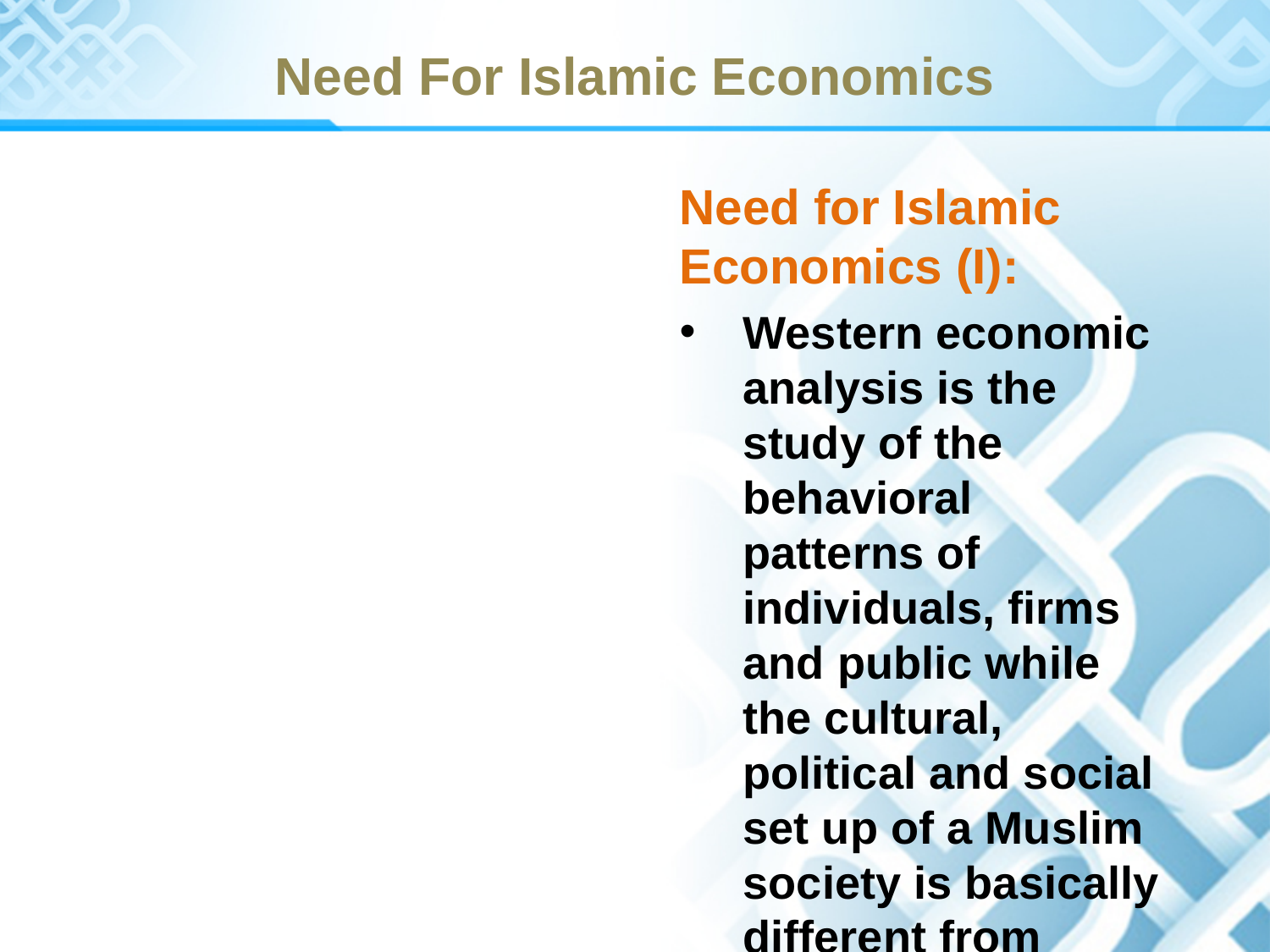

Need For Islamic Economics
Need for Islamic Economics (I):
Western economic analysis is the study of the behavioral patterns of individuals, firms and public while the cultural, political and social set up of a Muslim society is basically different from western society.